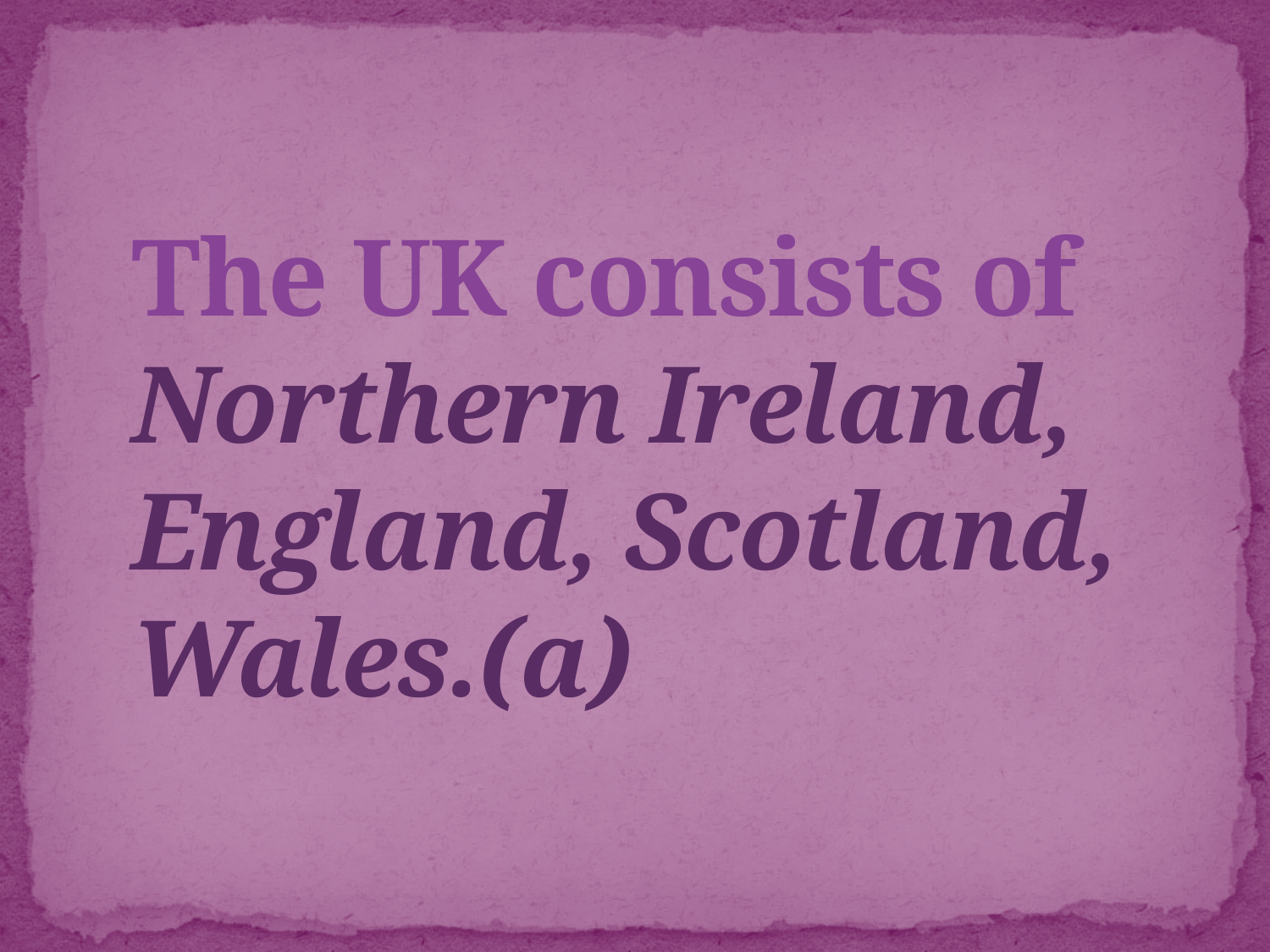

# The UK consists of Northern Ireland, England, Scotland, Wales.(a)